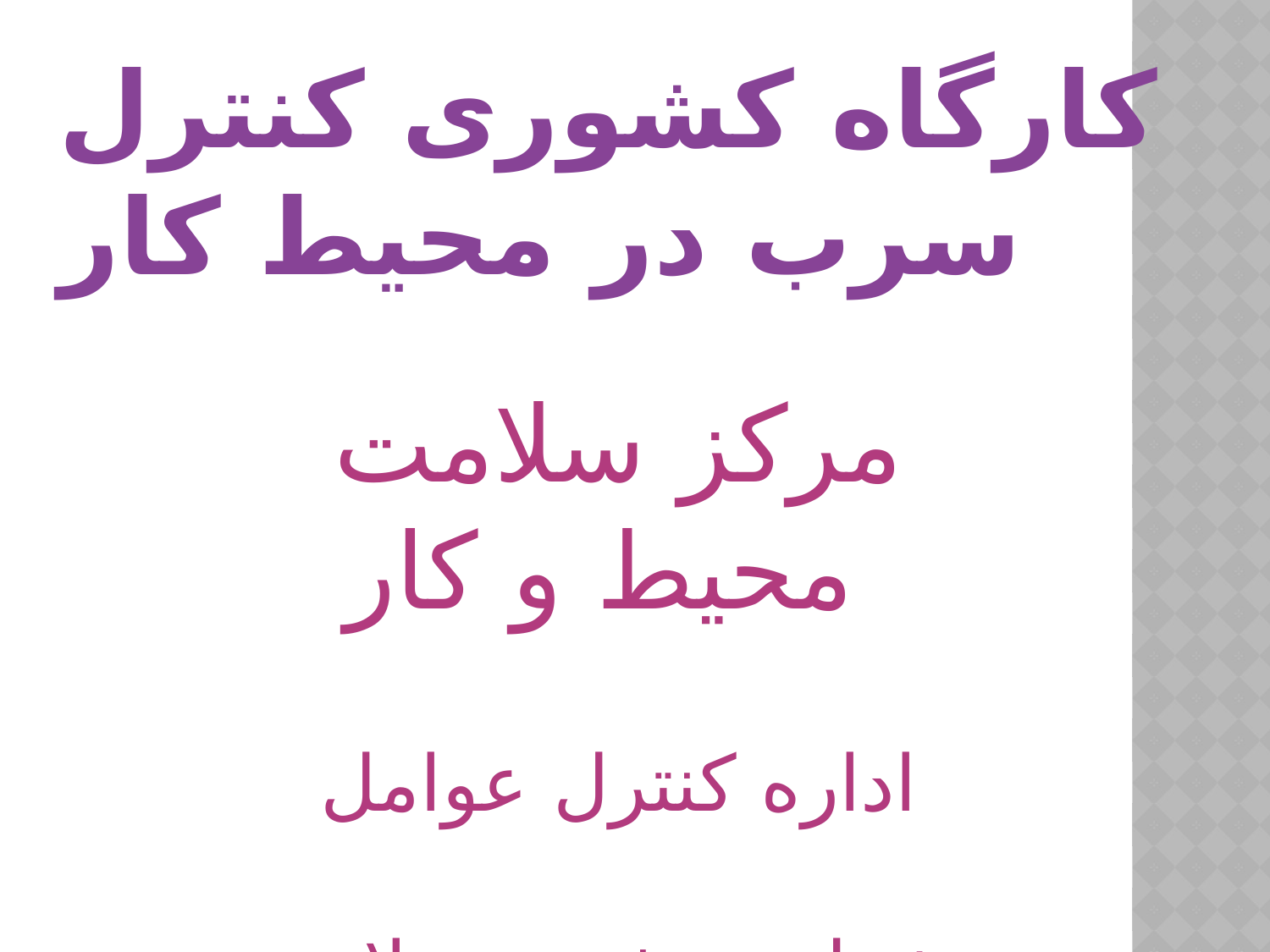

# کارگاه کشوری کنترل سرب در محیط کار
مرکز سلامت محیط و کار
اداره کنترل عوامل شغلی موثر بر سلامت
تاریخ :   1391/10/11